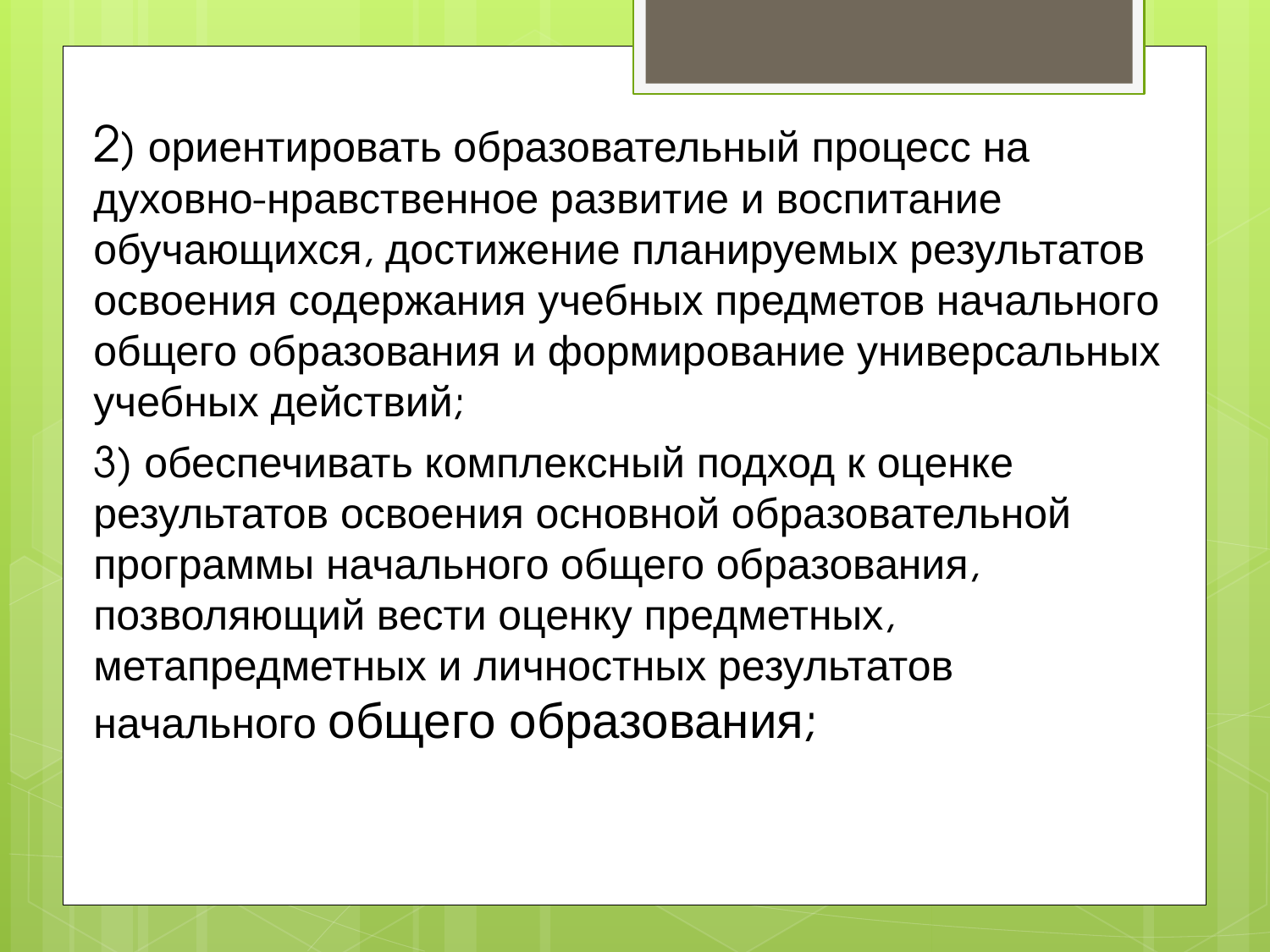

2) ориентировать образовательный процесс на духовно-нравственное развитие и воспитание обучающихся, достижение планируемых результатов освоения содержания учебных предметов начального общего образования и формирование универсальных учебных действий;
3) обеспечивать комплексный подход к оценке результатов освоения основной образовательной программы начального общего образования, позволяющий вести оценку предметных, метапредметных и личностных результатов начального общего образования;